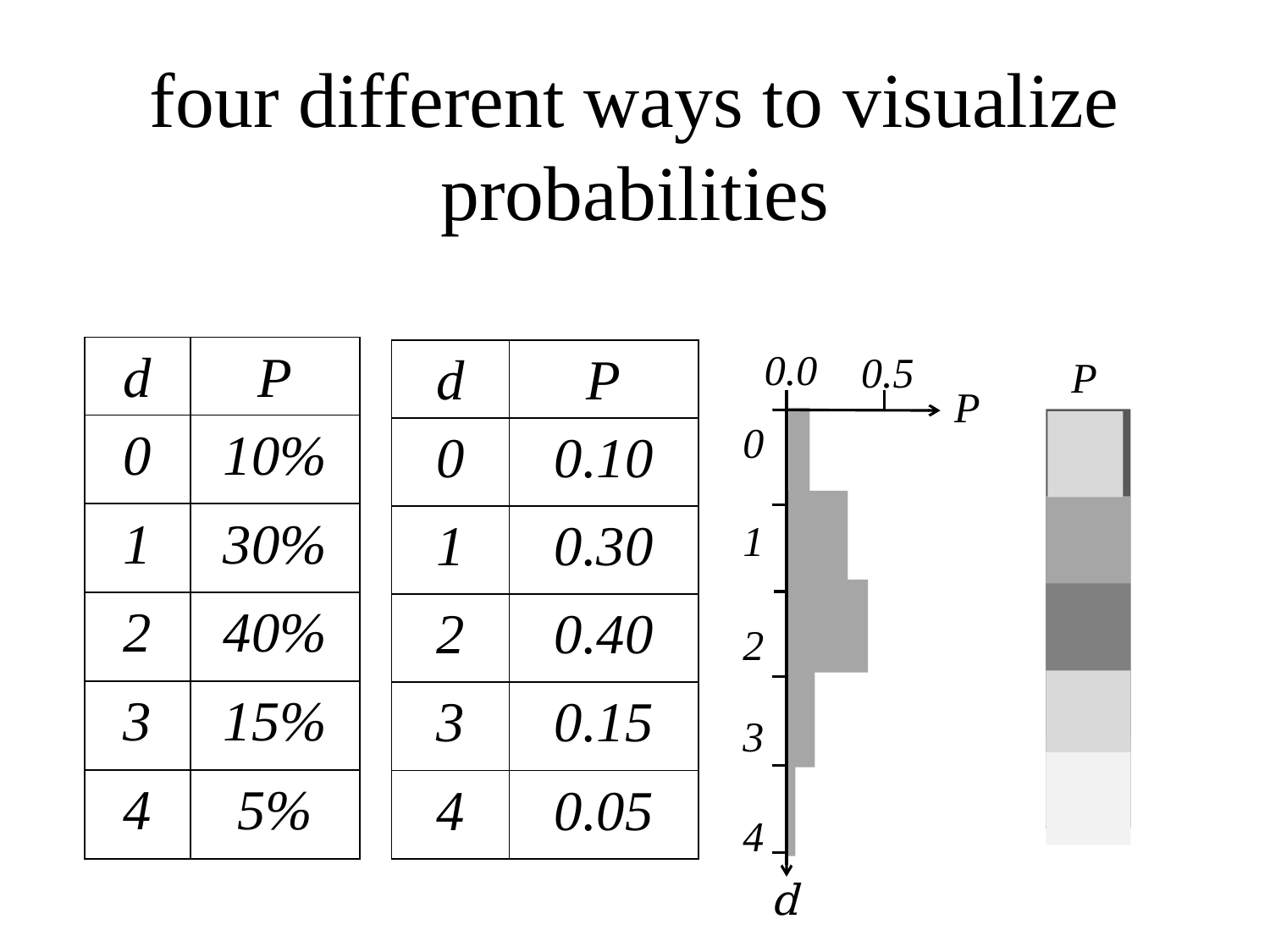

four different ways to visualize probabilities
| d | P |
| --- | --- |
| 0 | 10% |
| 1 | 30% |
| 2 | 40% |
| 3 | 15% |
| 4 | 5% |
0.0
0.5
| d | P |
| --- | --- |
| 0 | 0.10 |
| 1 | 0.30 |
| 2 | 0.40 |
| 3 | 0.15 |
| 4 | 0.05 |
P
P

0

1

2

3

4
d